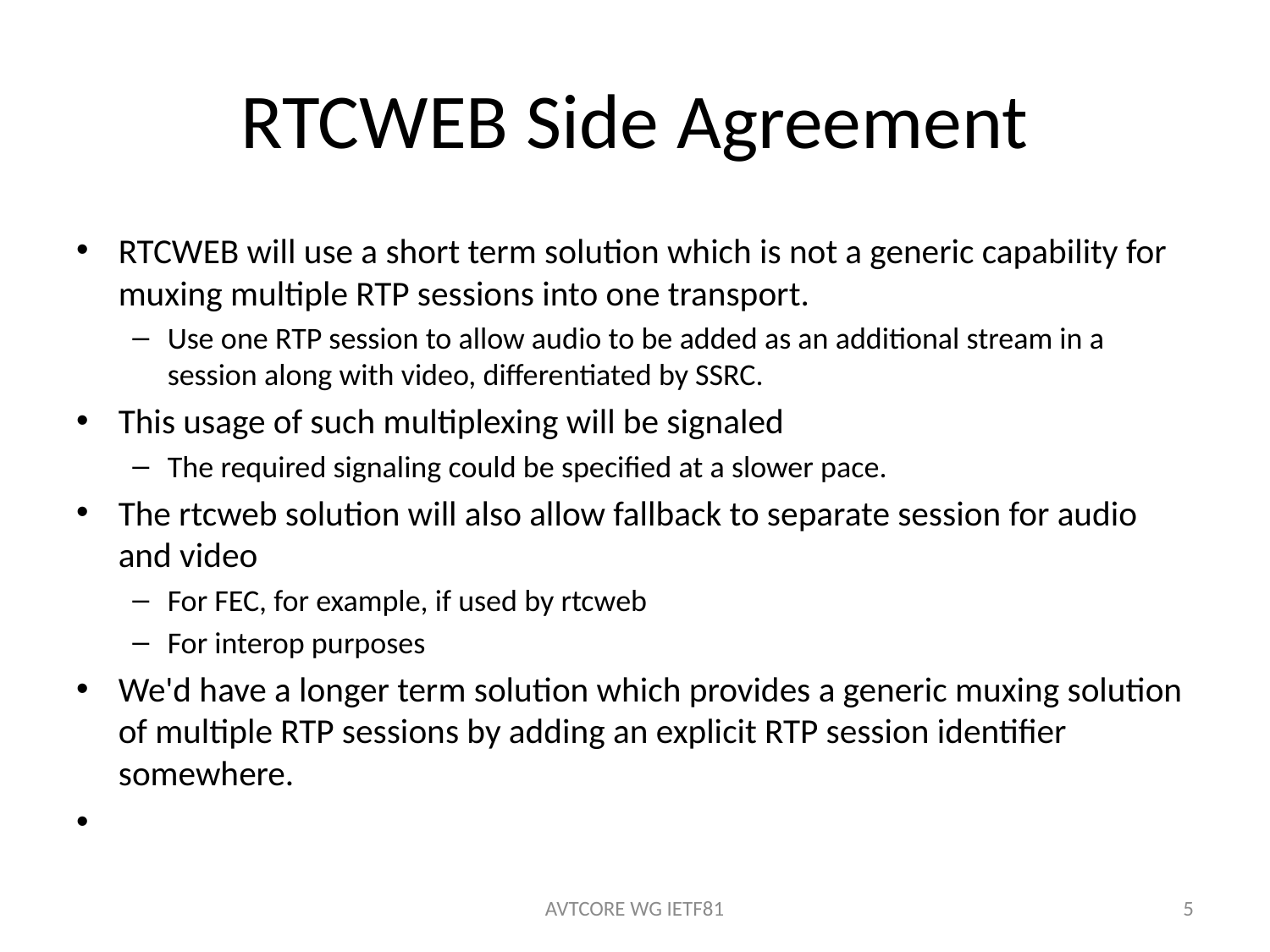

# RTCWEB Side Agreement
RTCWEB will use a short term solution which is not a generic capability for muxing multiple RTP sessions into one transport.
Use one RTP session to allow audio to be added as an additional stream in a session along with video, differentiated by SSRC.
This usage of such multiplexing will be signaled
The required signaling could be specified at a slower pace.
The rtcweb solution will also allow fallback to separate session for audio and video
For FEC, for example, if used by rtcweb
For interop purposes
We'd have a longer term solution which provides a generic muxing solution of multiple RTP sessions by adding an explicit RTP session identifier somewhere.

AVTCORE WG IETF81
5